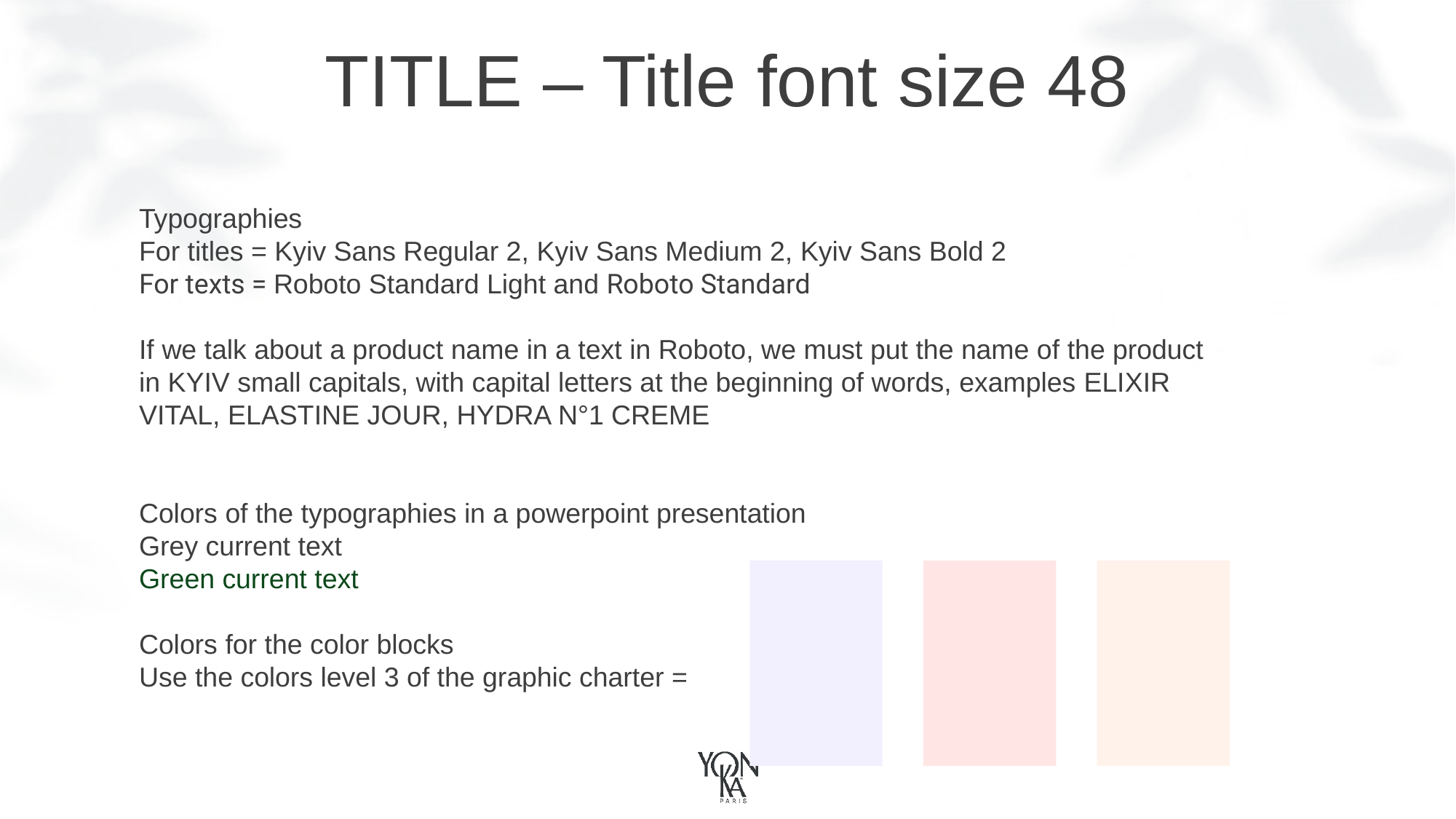

TITLE – Title font size 48
Typographies
For titles = Kyiv Sans Regular 2, Kyiv Sans Medium 2, Kyiv Sans Bold 2
For texts = Roboto Standard Light and Roboto Standard

If we talk about a product name in a text in Roboto, we must put the name of the product in KYIV small capitals, with capital letters at the beginning of words, examples Elixir Vital, Elastine Jour, Hydra N°1 Creme

Colors of the typographies in a powerpoint presentation
Grey current text
Green current text

Colors for the color blocks
Use the colors level 3 of the graphic charter =